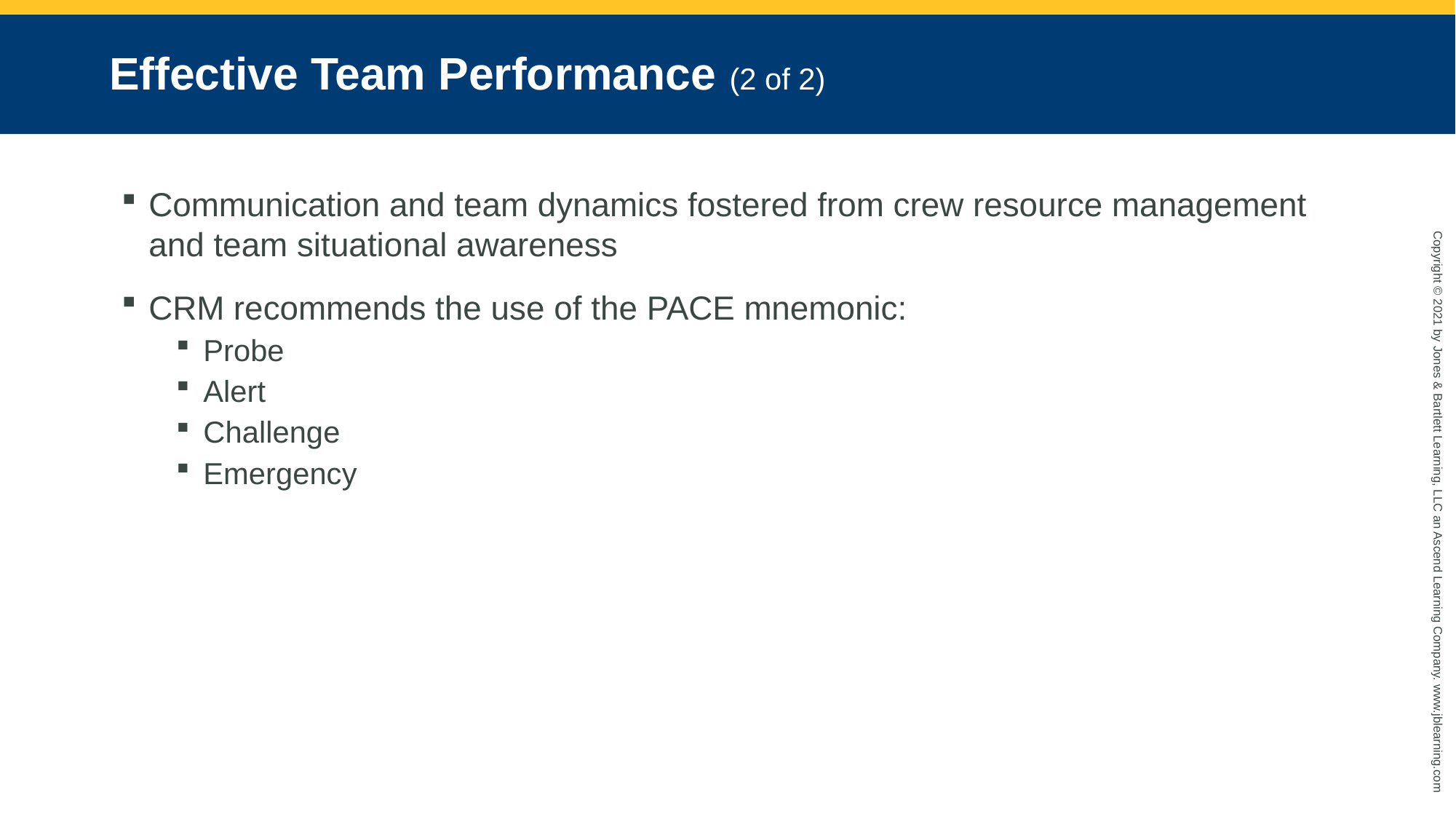

# Effective Team Performance (2 of 2)
Communication and team dynamics fostered from crew resource management and team situational awareness
CRM recommends the use of the PACE mnemonic:
Probe
Alert
Challenge
Emergency